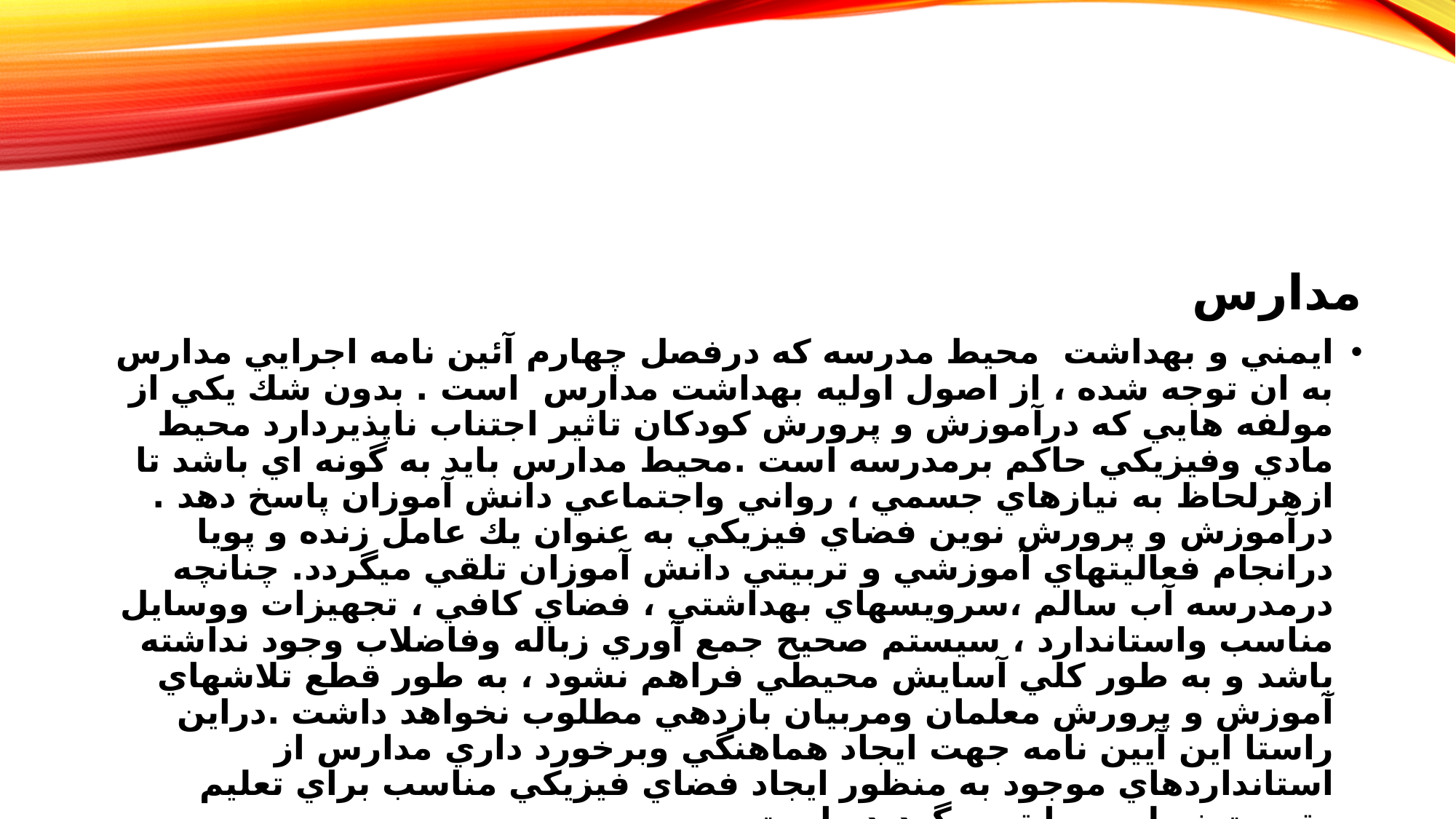

مدارس
ايمني و بهداشت  محيط مدرسه كه درفصل چهارم آئين نامه اجرايي مدارس به ان توجه شده ، از اصول اولیه بهداشت مدارس  است . بدون شك يكي از مولفه هايي كه درآموزش و پرورش كودكان تاثير اجتناب ناپذيردارد محيط مادي وفيزيكي حاكم برمدرسه است .محيط مدارس بايد به گونه اي باشد تا ازهرلحاظ به نيازهاي جسمي ، رواني واجتماعي دانش آموزان پاسخ دهد . درآموزش و پرورش نوين فضاي فيزيكي به عنوان يك عامل زنده و پويا درانجام فعاليتهاي آموزشي و تربيتي دانش آموزان تلقي ميگردد. چنانچه درمدرسه آب سالم ،سرويسهاي بهداشتي ، فضاي كافي ، تجهيزات ووسايل مناسب واستاندارد ، سيستم صحيح جمع آوري زباله وفاضلاب وجود نداشته باشد و به طور كلي آسايش محيطي فراهم نشود ، به طور قطع تلاشهاي آموزش و پرورش معلمان ومربيان بازدهي مطلوب نخواهد داشت .دراين راستا اين آيين نامه جهت ايجاد هماهنگي وبرخورد داري مدارس از استانداردهاي موجود به منظور ايجاد فضاي فيزيكي مناسب براي تعليم وتربيت نسلي پويا تهيه گرديده است .